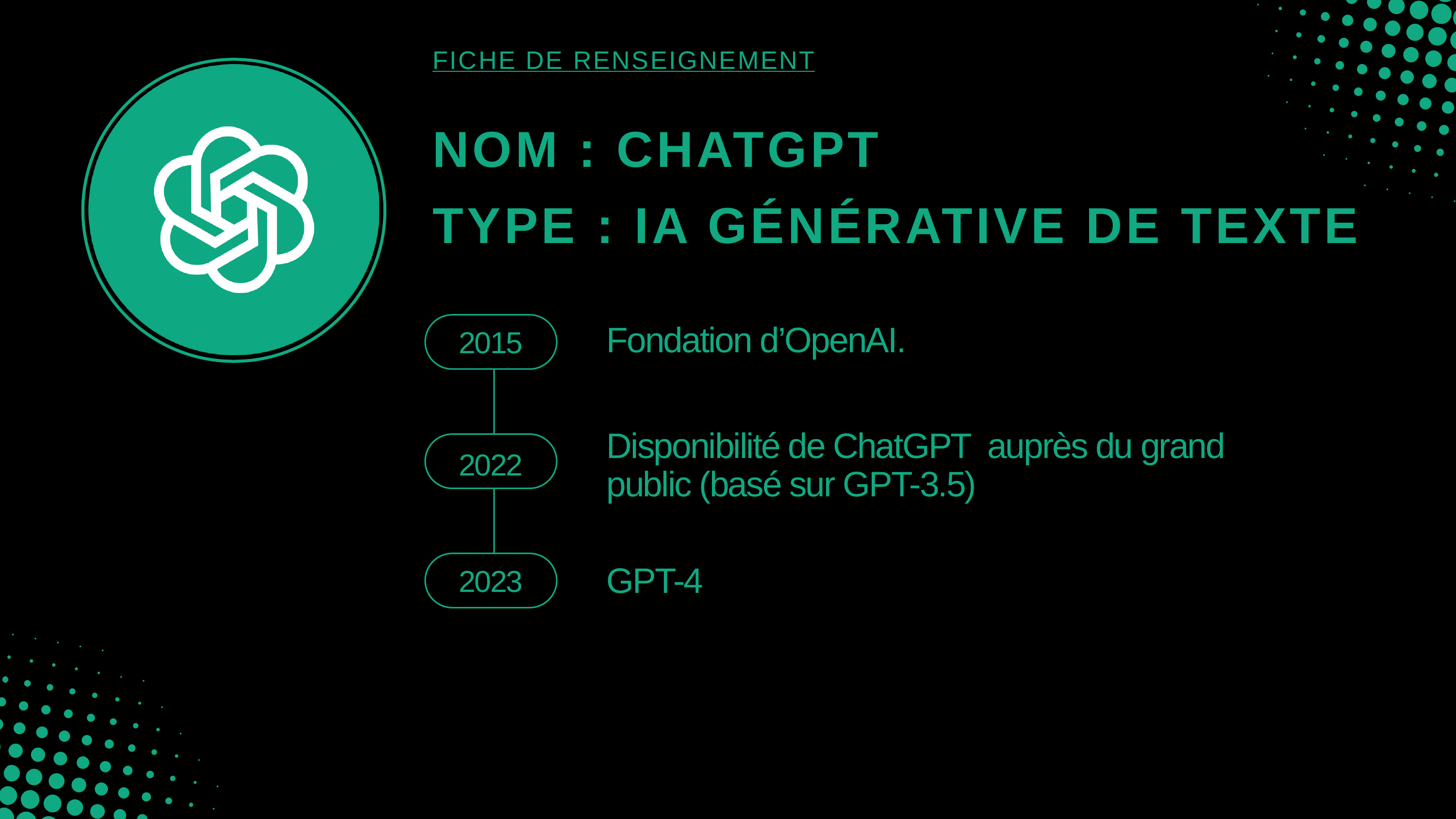

FICHE DE RENSEIGNEMENT

NOM : CHATGPT

TYPE : IA GÉNÉRATIVE DE TEXTE

Fondation d’OpenAI.
2015

Disponibilité de ChatGPT  auprès du grand public (basé sur GPT-3.5)

2022

GPT-4
2023